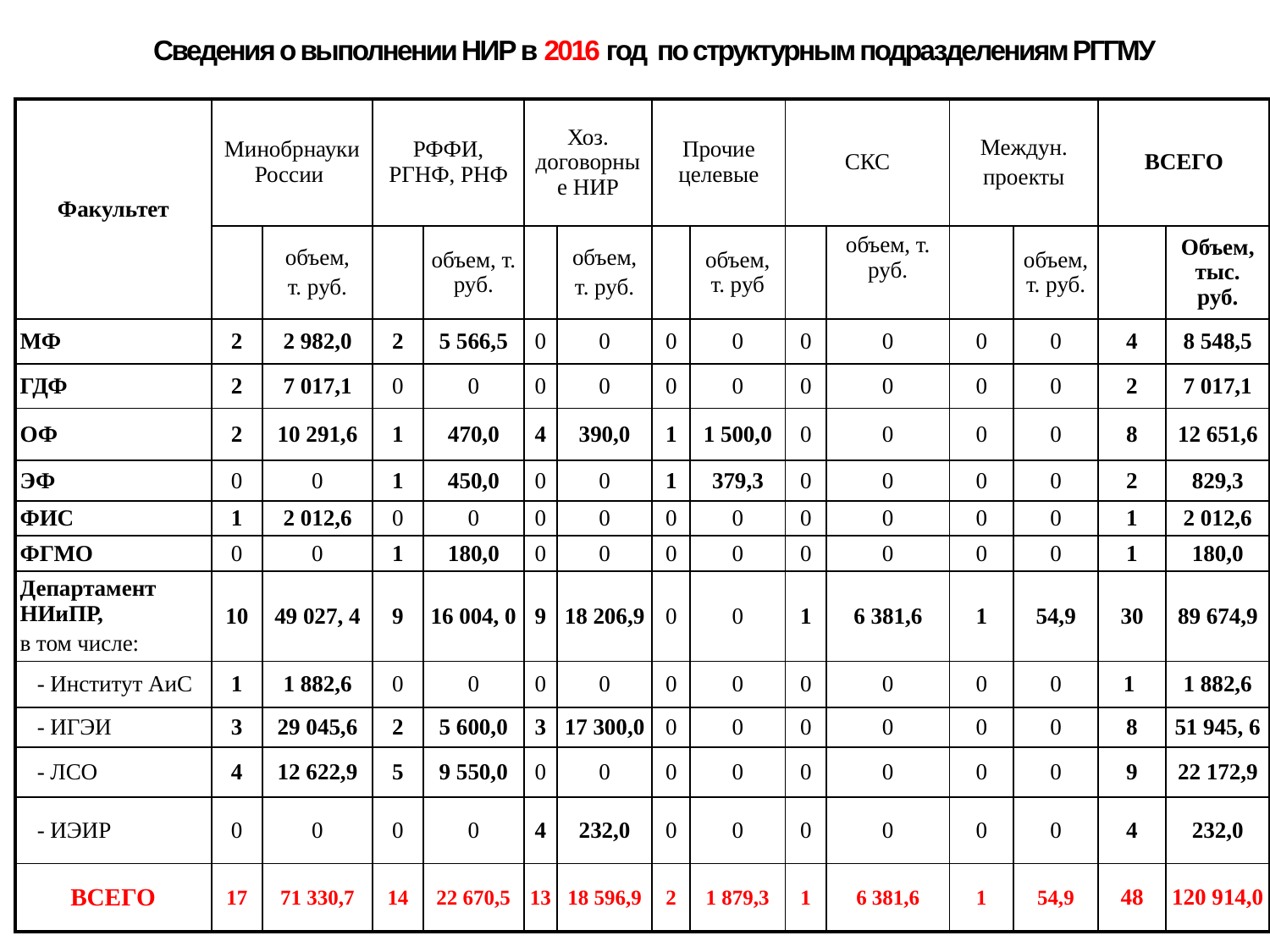

# Сведения о выполнении НИР в 2016 год  по структурным подразделениям РГГМУ
| Факультет | Минобрнауки России |  | РФФИ, РГНФ, РНФ |  | Хоз. договорные НИР |  | Прочие целевые |  | СКС |  | Междун. проекты |  | ВСЕГО |  |
| --- | --- | --- | --- | --- | --- | --- | --- | --- | --- | --- | --- | --- | --- | --- |
|  |  | объем, т. руб. |  | объем, т. руб. |  | объем, т. руб. |  | объем, т. руб |  | объем, т. руб. |  | объем, т. руб. |  | Объем, тыс. руб. |
| МФ | 2 | 2 982,0 | 2 | 5 566,5 | 0 | 0 | 0 | 0 | 0 | 0 | 0 | 0 | 4 | 8 548,5 |
| ГДФ | 2 | 7 017,1 | 0 | 0 | 0 | 0 | 0 | 0 | 0 | 0 | 0 | 0 | 2 | 7 017,1 |
| ОФ | 2 | 10 291,6 | 1 | 470,0 | 4 | 390,0 | 1 | 1 500,0 | 0 | 0 | 0 | 0 | 8 | 12 651,6 |
| ЭФ | 0 | 0 | 1 | 450,0 | 0 | 0 | 1 | 379,3 | 0 | 0 | 0 | 0 | 2 | 829,3 |
| ФИС | 1 | 2 012,6 | 0 | 0 | 0 | 0 | 0 | 0 | 0 | 0 | 0 | 0 | 1 | 2 012,6 |
| ФГМО | 0 | 0 | 1 | 180,0 | 0 | 0 | 0 | 0 | 0 | 0 | 0 | 0 | 1 | 180,0 |
| Департамент НИиПР, в том числе: | 10 | 49 027, 4 | 9 | 16 004, 0 | 9 | 18 206,9 | 0 | 0 | 1 | 6 381,6 | 1 | 54,9 | 30 | 89 674,9 |
| - Институт АиС | 1 | 1 882,6 | 0 | 0 | 0 | 0 | 0 | 0 | 0 | 0 | 0 | 0 | 1 | 1 882,6 |
| - ИГЭИ | 3 | 29 045,6 | 2 | 5 600,0 | 3 | 17 300,0 | 0 | 0 | 0 | 0 | 0 | 0 | 8 | 51 945, 6 |
| - ЛСО | 4 | 12 622,9 | 5 | 9 550,0 | 0 | 0 | 0 | 0 | 0 | 0 | 0 | 0 | 9 | 22 172,9 |
| - ИЭИР | 0 | 0 | 0 | 0 | 4 | 232,0 | 0 | 0 | 0 | 0 | 0 | 0 | 4 | 232,0 |
| ВСЕГО | 17 | 71 330,7 | 14 | 22 670,5 | 13 | 18 596,9 | 2 | 1 879,3 | 1 | 6 381,6 | 1 | 54,9 | 48 | 120 914,0 |